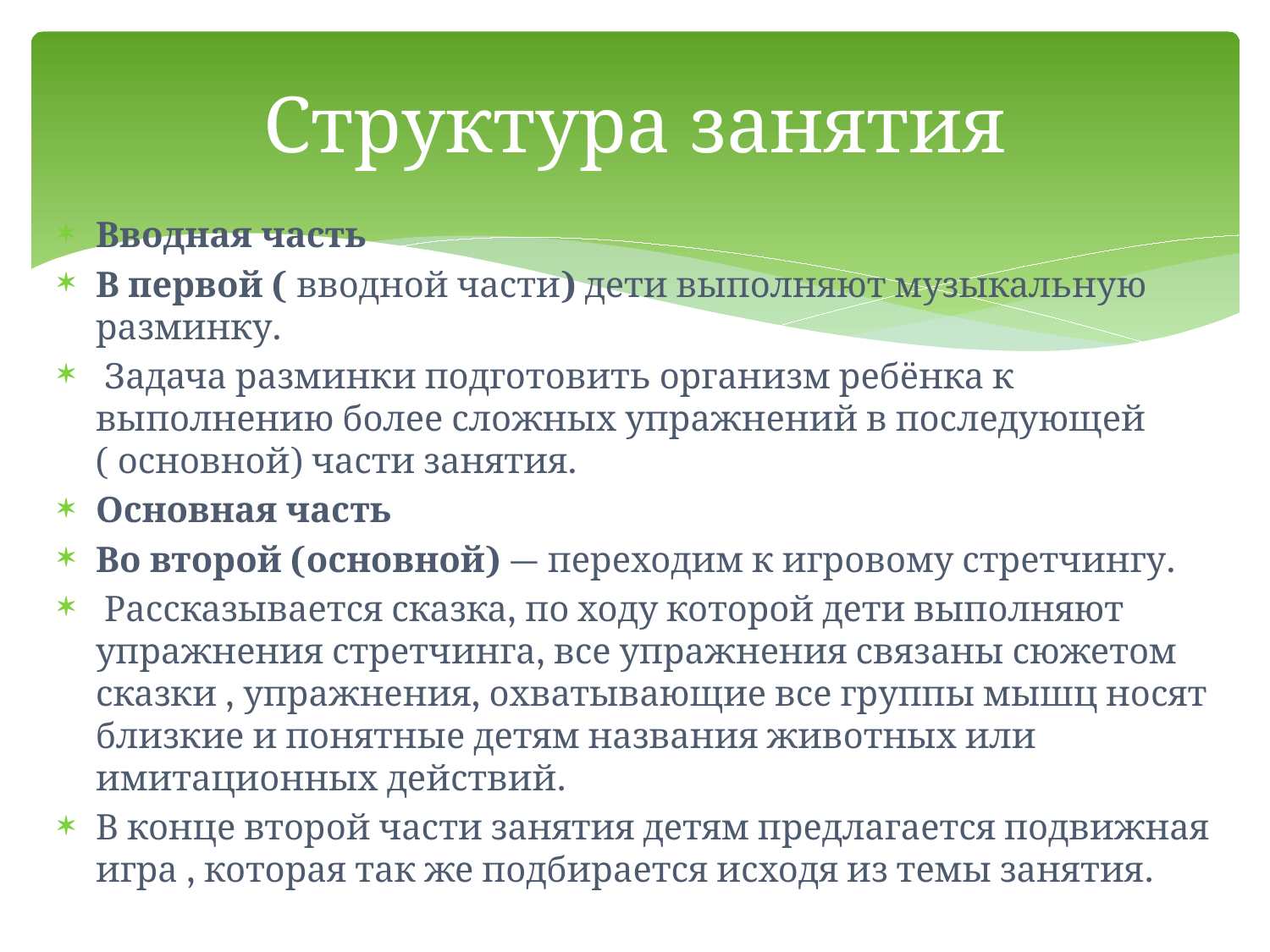

# Структура занятия
Вводная часть
В первой ( вводной части) дети выполняют музыкальную разминку.
 Задача разминки подготовить организм ребёнка к выполнению более сложных упражнений в последующей ( основной) части занятия.
Основная часть
Во второй (основной) — переходим к игровому стретчингу.
 Рассказывается сказка, по ходу которой дети выполняют упражнения стретчинга, все упражнения связаны сюжетом сказки , упражнения, охватывающие все группы мышц носят близкие и понятные детям названия животных или имитационных действий.
В конце второй части занятия детям предлагается подвижная игра , которая так же подбирается исходя из темы занятия.